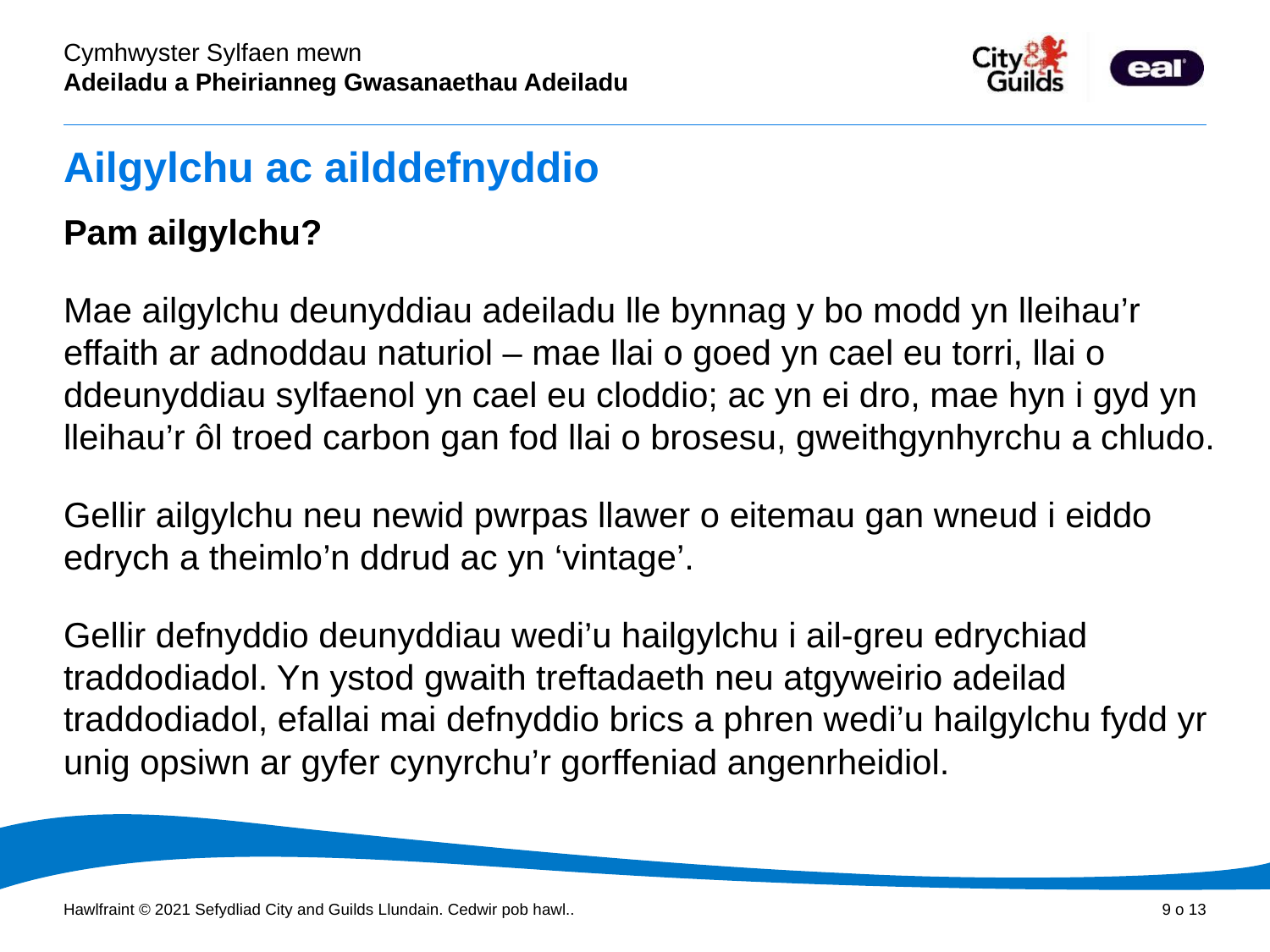

# Ailgylchu ac ailddefnyddio
Pam ailgylchu?
Mae ailgylchu deunyddiau adeiladu lle bynnag y bo modd yn lleihau’r effaith ar adnoddau naturiol – mae llai o goed yn cael eu torri, llai o ddeunyddiau sylfaenol yn cael eu cloddio; ac yn ei dro, mae hyn i gyd yn lleihau’r ôl troed carbon gan fod llai o brosesu, gweithgynhyrchu a chludo.
Gellir ailgylchu neu newid pwrpas llawer o eitemau gan wneud i eiddo edrych a theimlo’n ddrud ac yn ‘vintage’.
Gellir defnyddio deunyddiau wedi’u hailgylchu i ail-greu edrychiad traddodiadol. Yn ystod gwaith treftadaeth neu atgyweirio adeilad traddodiadol, efallai mai defnyddio brics a phren wedi’u hailgylchu fydd yr unig opsiwn ar gyfer cynyrchu’r gorffeniad angenrheidiol.